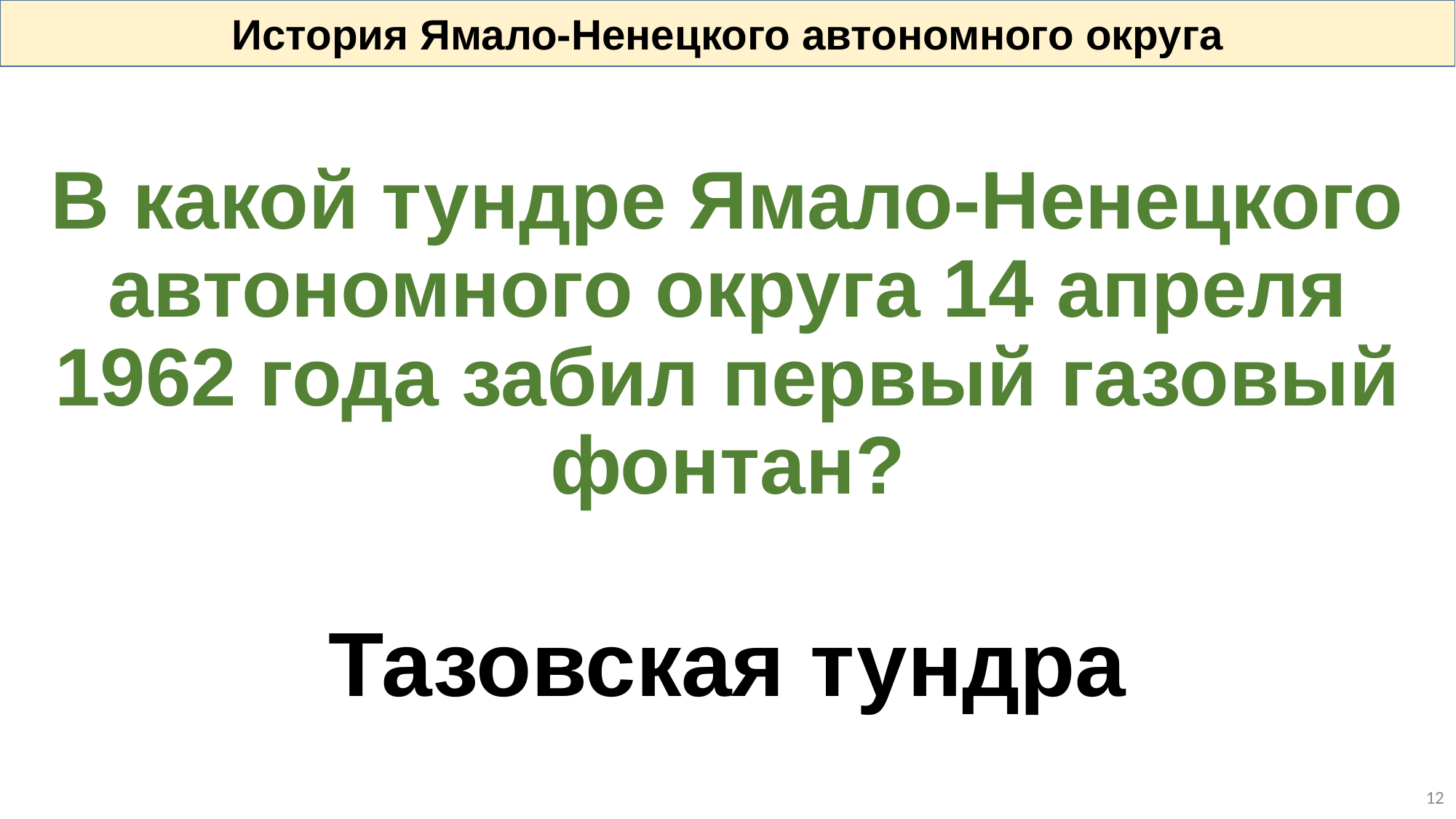

История Ямало-Ненецкого автономного округа
В какой тундре Ямало-Ненецкого автономного округа 14 апреля 1962 года забил первый газовый фонтан?
Тазовская тундра
12